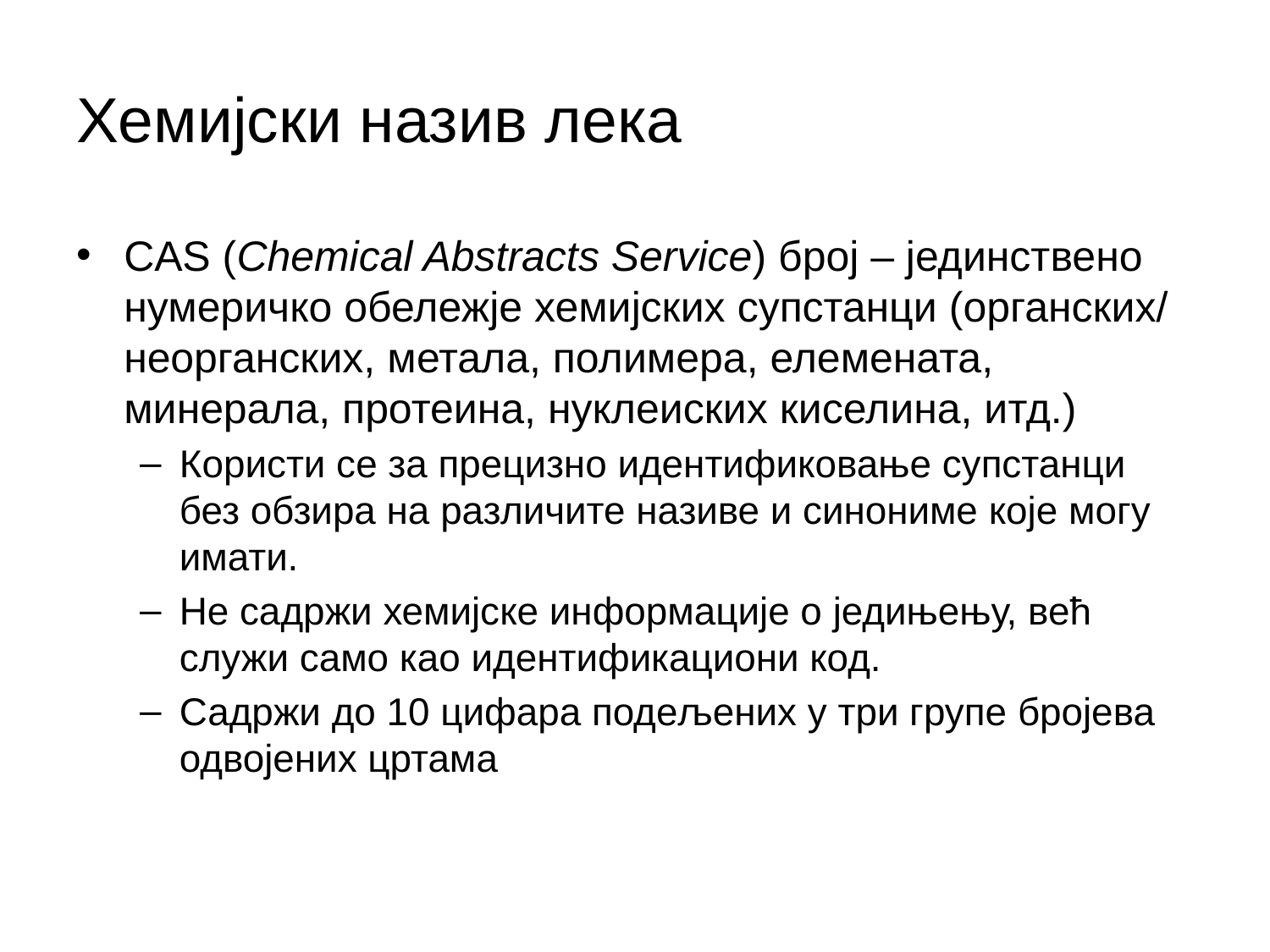

# Хемијски назив лека
CAS (Chemical Abstracts Service) број – јединствено нумеричко обележје хемијских супстанци (органских/ неорганских, метала, полимера, елемената, минерала, протеина, нуклеиских киселина, итд.)
Користи се за прецизно идентификовање супстанци без обзира на различите називе и синониме које могу имати.
Не садржи хемијске информације о једињењу, већ служи само као идентификациони код.
Садржи до 10 цифара подељених у три групе бројева одвојених цртама